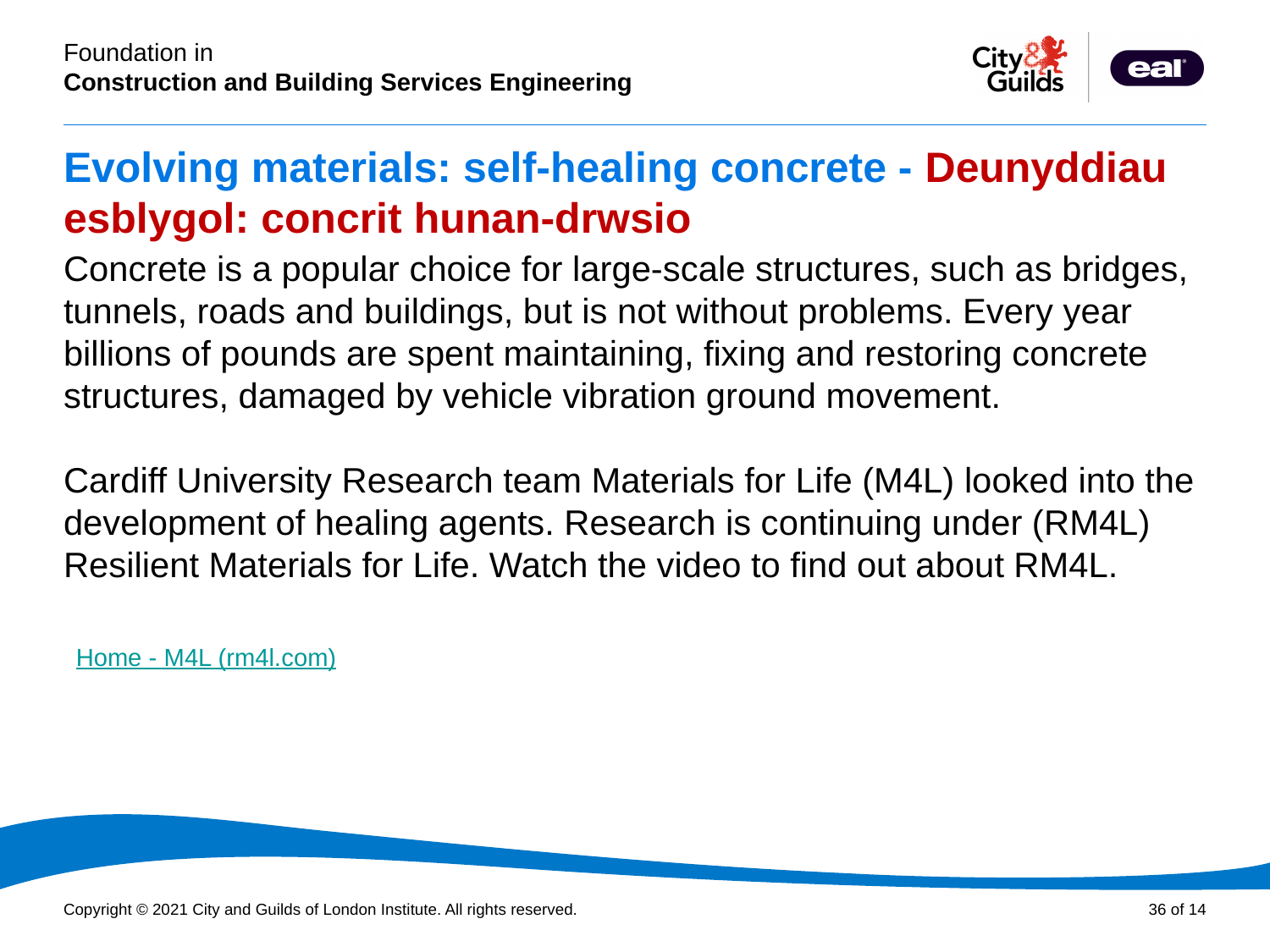

# Evolving materials: self-healing concrete - Deunyddiau esblygol: concrit hunan-drwsio
Concrete is a popular choice for large-scale structures, such as bridges, tunnels, roads and buildings, but is not without problems. Every year billions of pounds are spent maintaining, fixing and restoring concrete structures, damaged by vehicle vibration ground movement.

Cardiff University Research team Materials for Life (M4L) looked into the development of healing agents. Research is continuing under (RM4L) Resilient Materials for Life. Watch the video to find out about RM4L.

Home - M4L (rm4l.com)